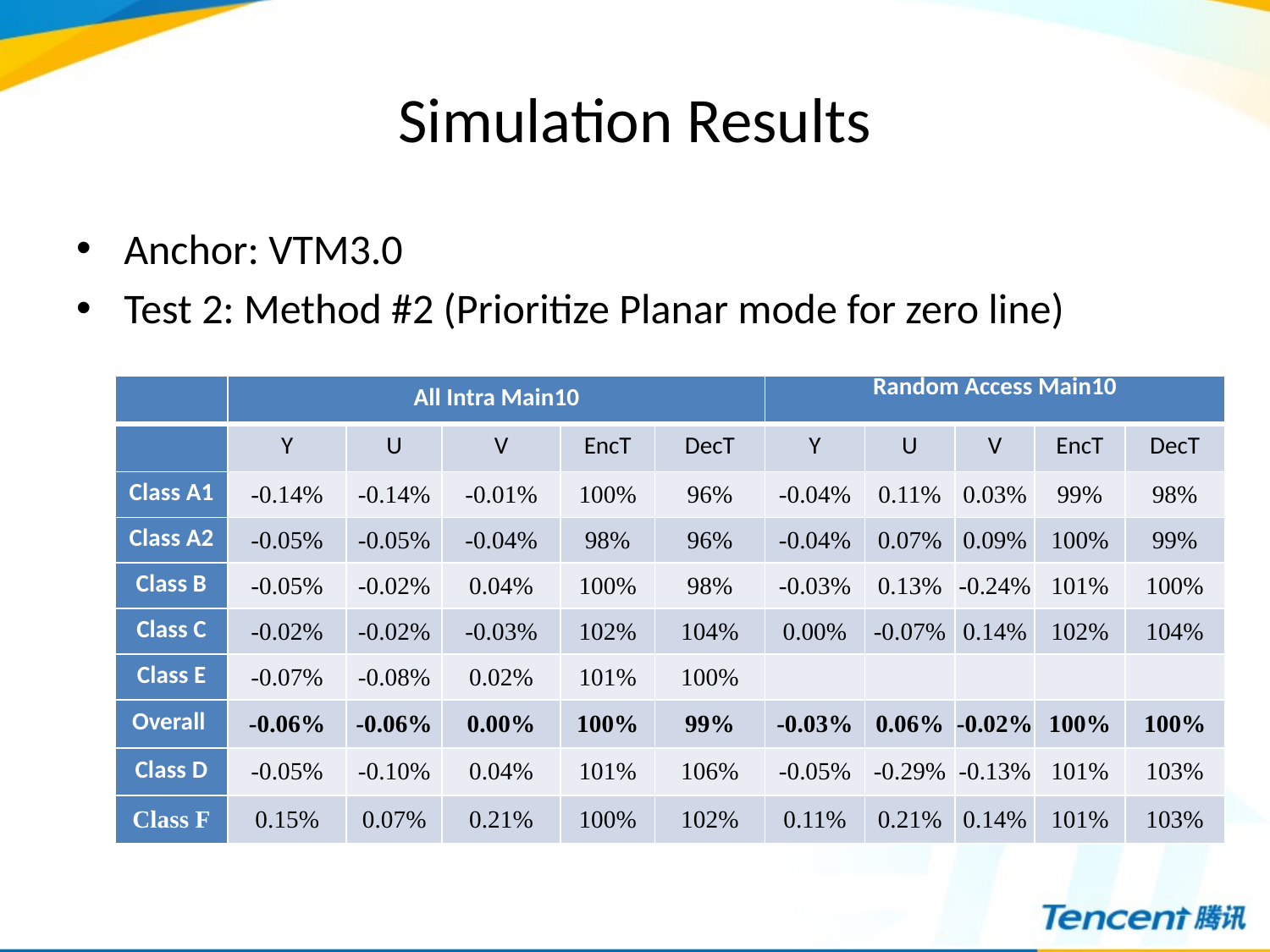

# Simulation Results
Anchor: VTM3.0
Test 2: Method #2 (Prioritize Planar mode for zero line)

|  | All Intra Main10 |  |  |  |  | Random Access Main10 |  |  |  |  |
| --- | --- | --- | --- | --- | --- | --- | --- | --- | --- | --- |
|  | Y | U | V | EncT | DecT | Y | U | V | EncT | DecT |
| Class A1 | -0.14% | -0.14% | -0.01% | 100% | 96% | -0.04% | 0.11% | 0.03% | 99% | 98% |
| Class A2 | -0.05% | -0.05% | -0.04% | 98% | 96% | -0.04% | 0.07% | 0.09% | 100% | 99% |
| Class B | -0.05% | -0.02% | 0.04% | 100% | 98% | -0.03% | 0.13% | -0.24% | 101% | 100% |
| Class C | -0.02% | -0.02% | -0.03% | 102% | 104% | 0.00% | -0.07% | 0.14% | 102% | 104% |
| Class E | -0.07% | -0.08% | 0.02% | 101% | 100% |  |  |  |  |  |
| Overall | -0.06% | -0.06% | 0.00% | 100% | 99% | -0.03% | 0.06% | -0.02% | 100% | 100% |
| Class D | -0.05% | -0.10% | 0.04% | 101% | 106% | -0.05% | -0.29% | -0.13% | 101% | 103% |
| Class F | 0.15% | 0.07% | 0.21% | 100% | 102% | 0.11% | 0.21% | 0.14% | 101% | 103% |